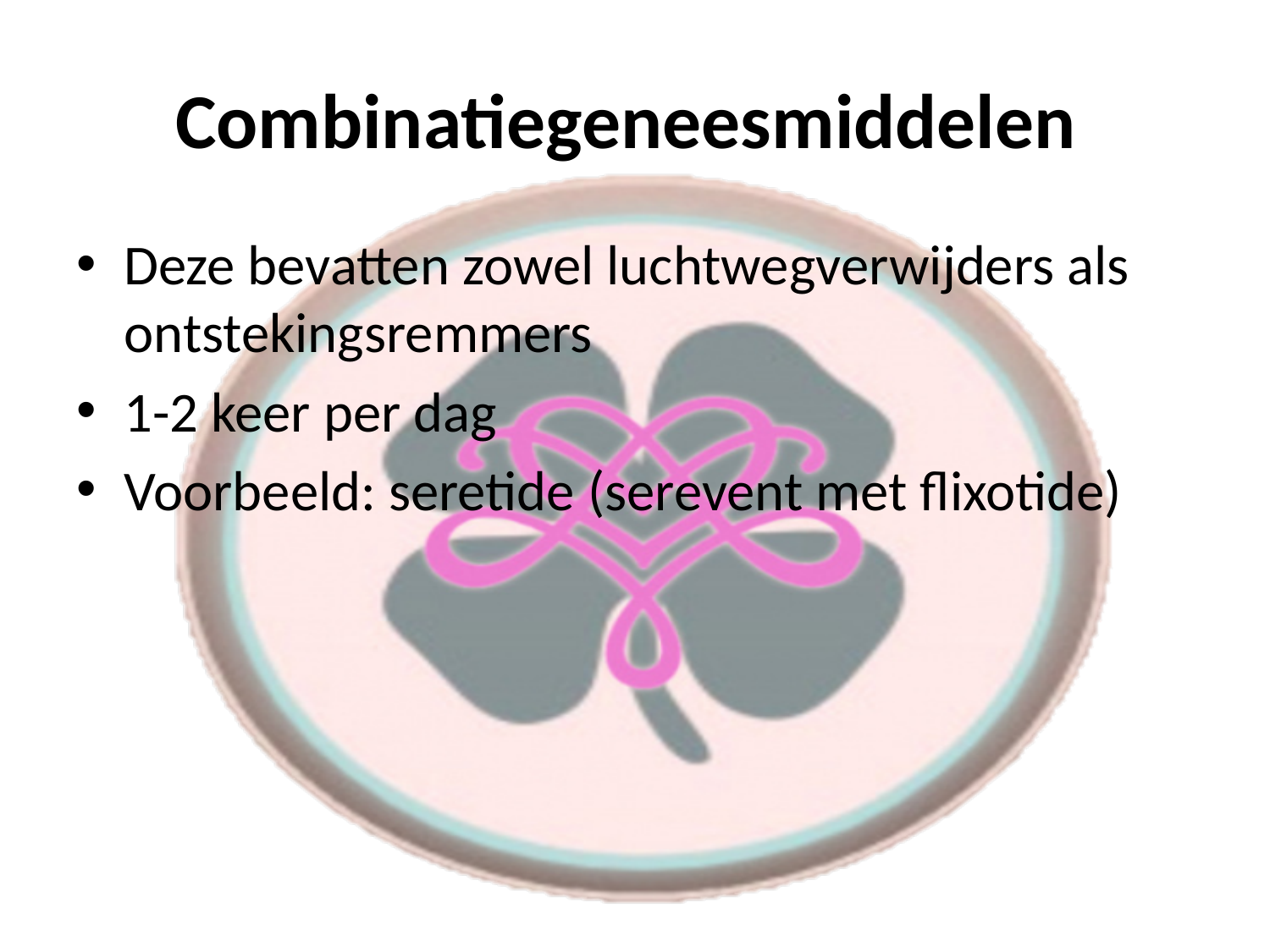

# Combinatiegeneesmiddelen
Deze bevatten zowel luchtwegverwijders als ontstekingsremmers
1-2 keer per dag
Voorbeeld: seretide (serevent met flixotide)